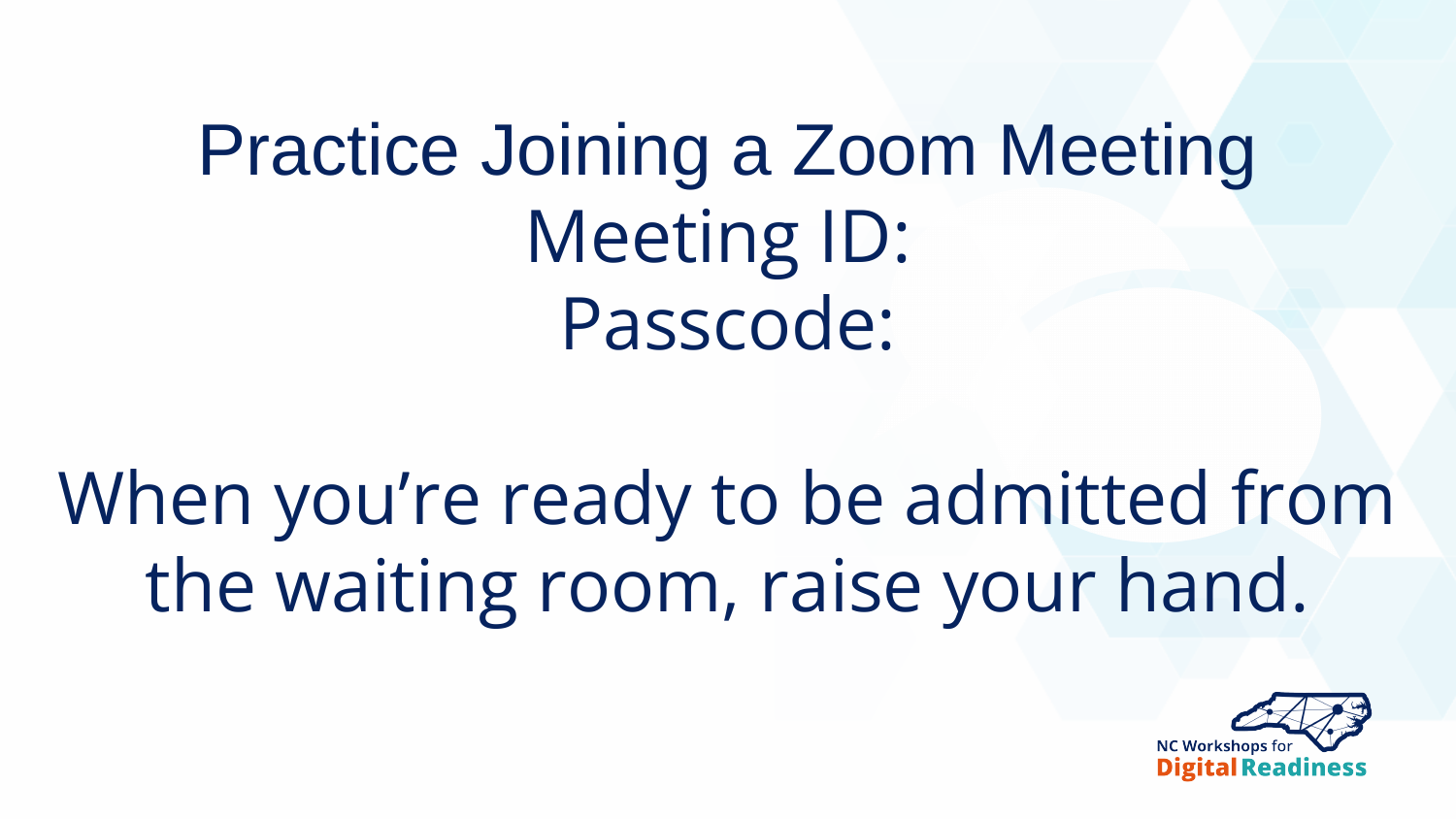

# Practice Joining a Zoom Meeting Meeting ID: Passcode: When you’re ready to be admitted from the waiting room, raise your hand.